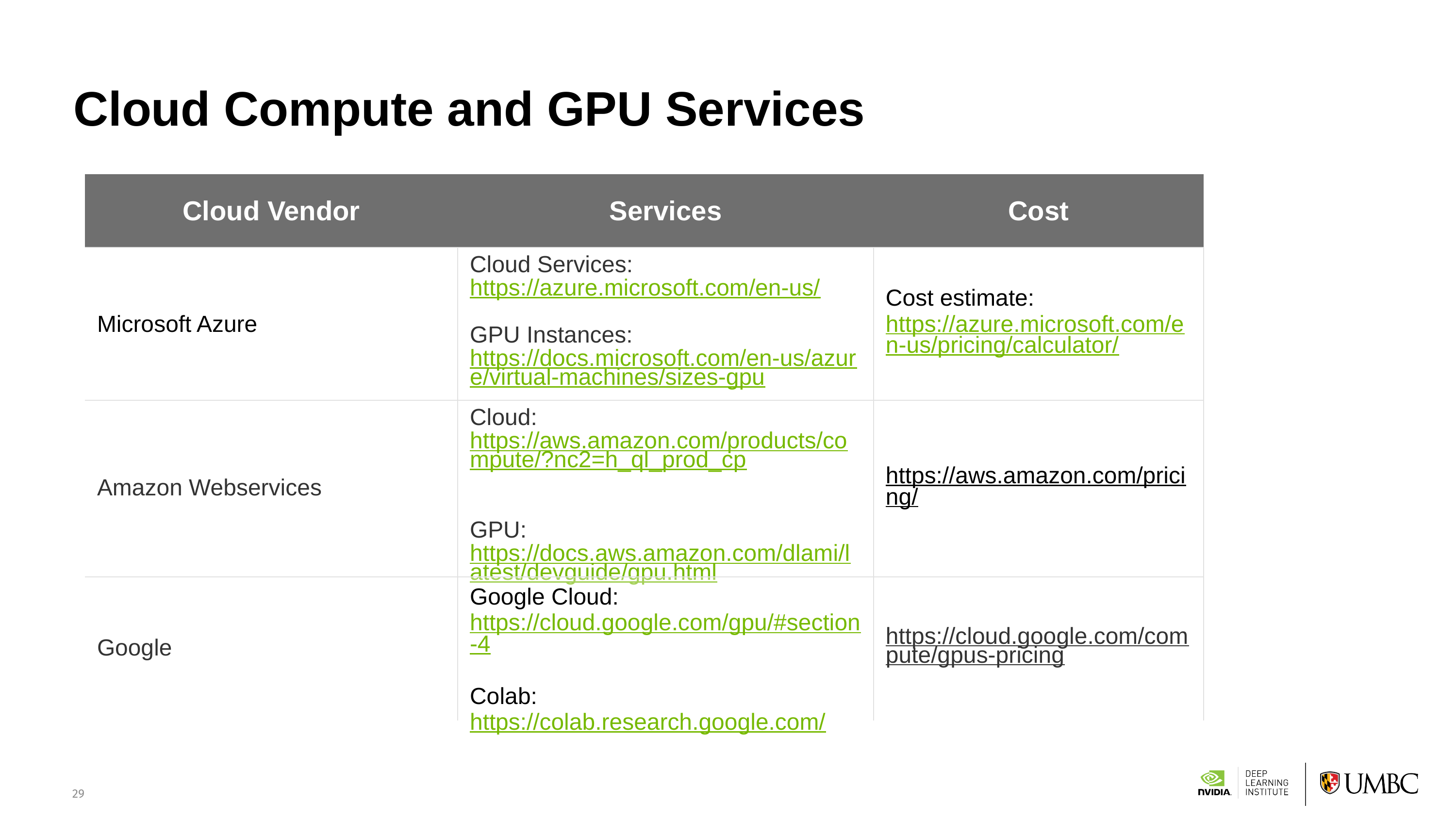

# Cloud Compute and GPU Services
| Cloud Vendor | Services | Cost |
| --- | --- | --- |
| Microsoft Azure | Cloud Services: https://azure.microsoft.com/en-us/ GPU Instances: https://docs.microsoft.com/en-us/azure/virtual-machines/sizes-gpu | Cost estimate: https://azure.microsoft.com/en-us/pricing/calculator/ |
| Amazon Webservices | Cloud: https://aws.amazon.com/products/compute/?nc2=h\_ql\_prod\_cp GPU: https://docs.aws.amazon.com/dlami/latest/devguide/gpu.html | https://aws.amazon.com/pricing/ |
| Google | Google Cloud: https://cloud.google.com/gpu/#section-4 Colab: https://colab.research.google.com/ | https://cloud.google.com/compute/gpus-pricing |